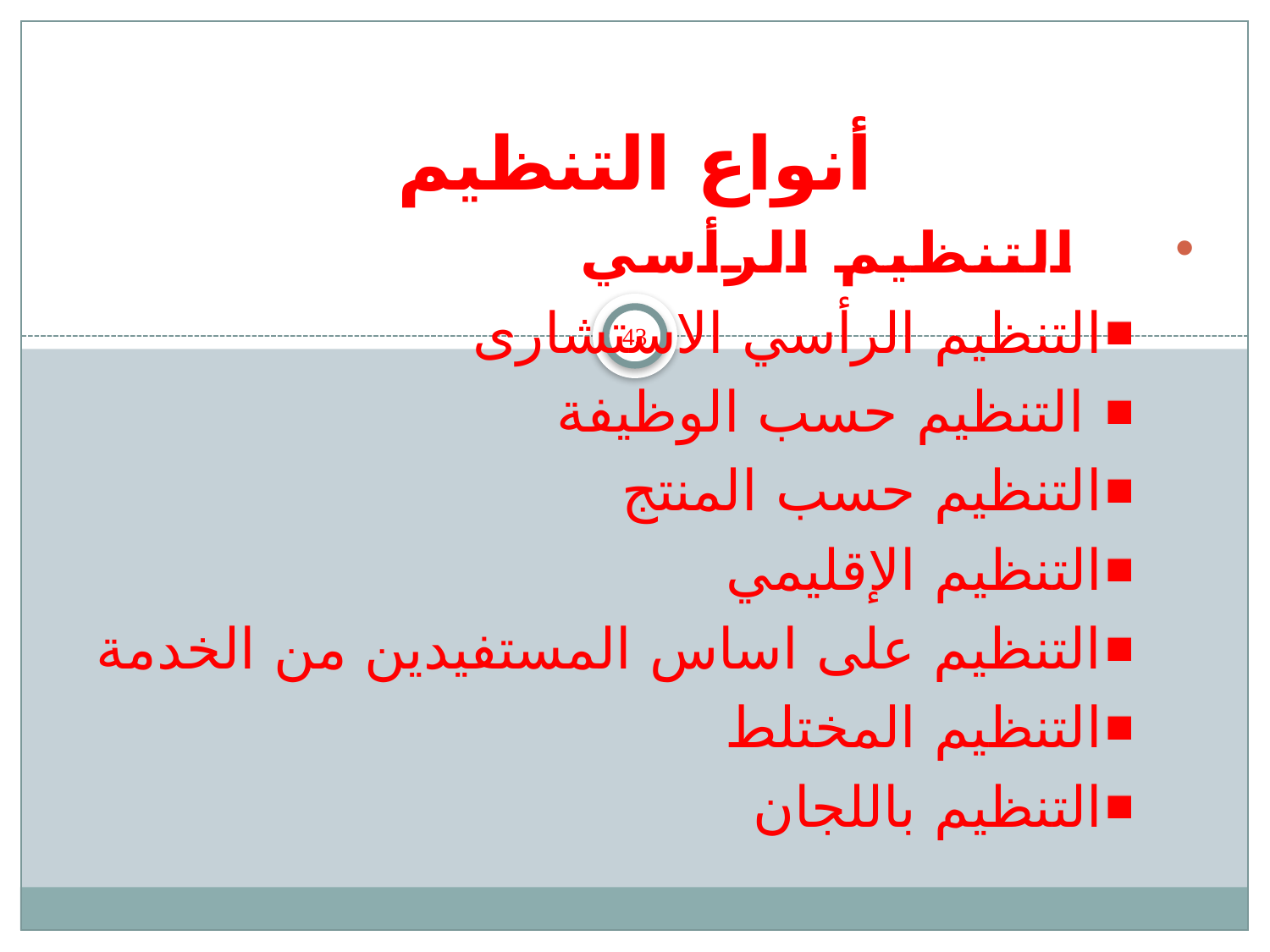

# أنواع التنظيم
  التنظيم الرأسي
التنظيم الرأسي الاستشارى
 التنظيم حسب الوظيفة
التنظيم حسب المنتج
التنظيم الإقليمي
التنظيم على اساس المستفيدين من الخدمة
التنظيم المختلط
التنظيم باللجان
43